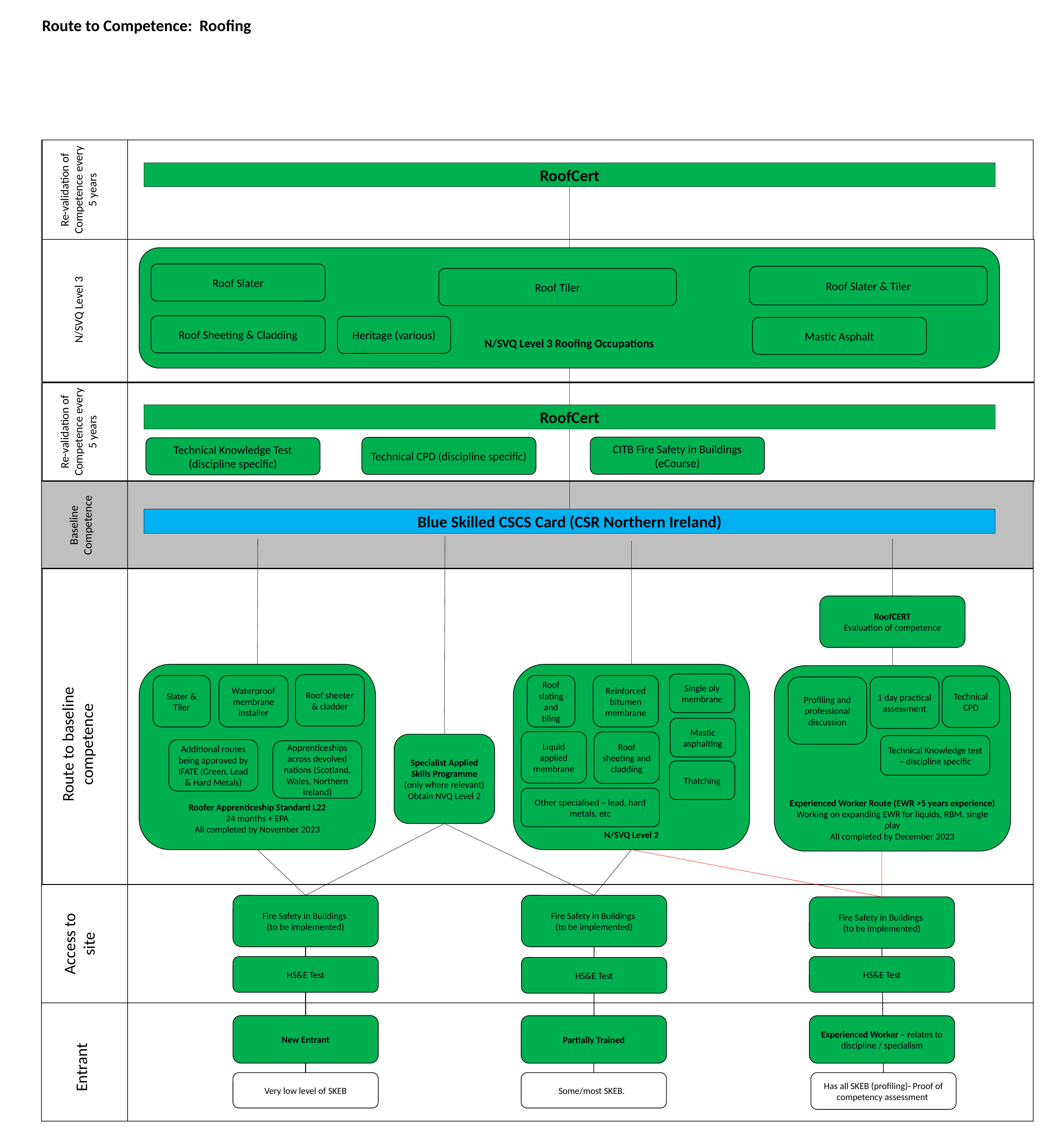

Route to Competence:  Roofing

RoofCert
Re-validation of Competence every 5 years

N/SVQ Level 3 Roofing Occupations
Roof Slater
Roof Slater & Tiler
Roof Tiler
N/SVQ Level 3
Roof Sheeting & Cladding
Heritage (various)
Mastic Asphalt

RoofCert
Re-validation of Competence every 5 years
CITB Fire Safety in Buildings (eCourse)
Technical CPD (discipline specific)
Technical Knowledge Test (discipline specific)

Baseline Competence
Blue Skilled CSCS Card (CSR Northern Ireland)

RoofCERT
Evaluation of competence

Roofer Apprenticeship Standard L22
24 months + EPA
All completed by November 2023

Experienced Worker Route (EWR >5 years experience)
Working on expanding EWR for liquids, RBM, single play
All completed by December 2023
Roof sheeter & cladder
Slater & Tiler
Waterproof membrane installer
Technical CPD
Profiling and professional discussion
1 day practical assessment
Technical Knowledge test – discipline specific
Additional routes being approved by IFATE (Green, Lead & Hard Metals)

N/SVQ Level 2
Single ply membrane
Roof slating and tiling
Reinforced bitumen membrane
Mastic asphalting
Liquid applied membrane
Roof sheeting and cladding
Thatching
Other specialised – lead, hard metals, etc
Route to baseline competence
Specialist Applied Skills Programme
(only where relevant)
Obtain NVQ Level 2
Apprenticeships across devolved nations (Scotland, Wales, Northern Ireland)

Fire Safety in Buildings
(to be implemented)
Fire Safety in Buildings
(to be implemented)
Fire Safety in Buildings
(to be implemented)
Access to site
HS&E Test
HS&E Test
HS&E Test

New Entrant
Partially Trained
Experienced Worker – relates to discipline / specialism
Entrant
Some/most SKEB.
Very low level of SKEB
Has all SKEB (profiling)- Proof of competency assessment